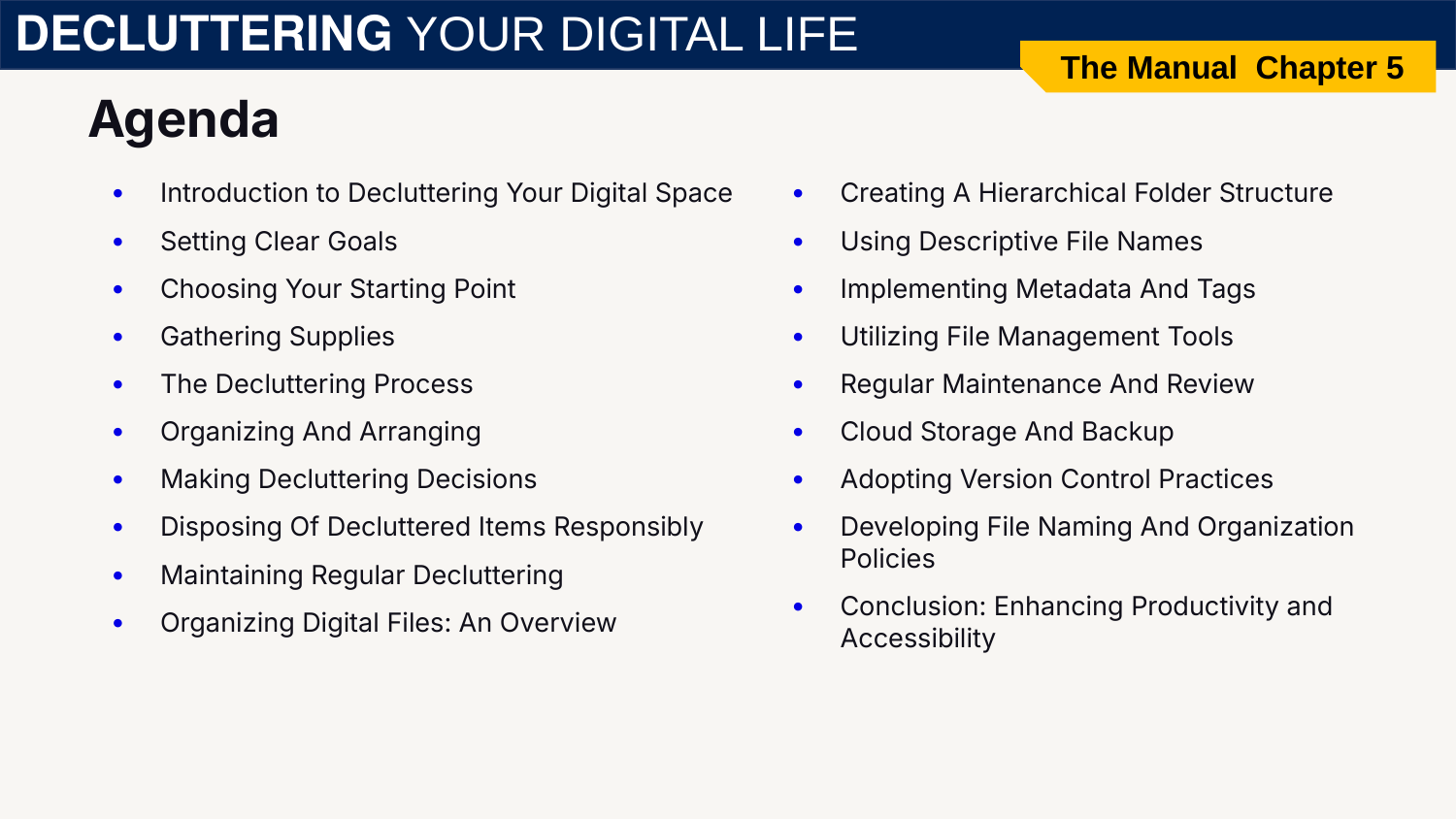

DECLUTTERING YOUR DIGITAL LIFE
The Manual  Chapter 5

# Agenda
Creating A Hierarchical Folder Structure
Using Descriptive File Names
Implementing Metadata And Tags
Utilizing File Management Tools
Regular Maintenance And Review
Cloud Storage And Backup
Adopting Version Control Practices
Developing File Naming And Organization Policies
Conclusion: Enhancing Productivity and Accessibility
Introduction to Decluttering Your Digital Space
Setting Clear Goals
Choosing Your Starting Point
Gathering Supplies
The Decluttering Process
Organizing And Arranging
Making Decluttering Decisions
Disposing Of Decluttered Items Responsibly
Maintaining Regular Decluttering
Organizing Digital Files: An Overview